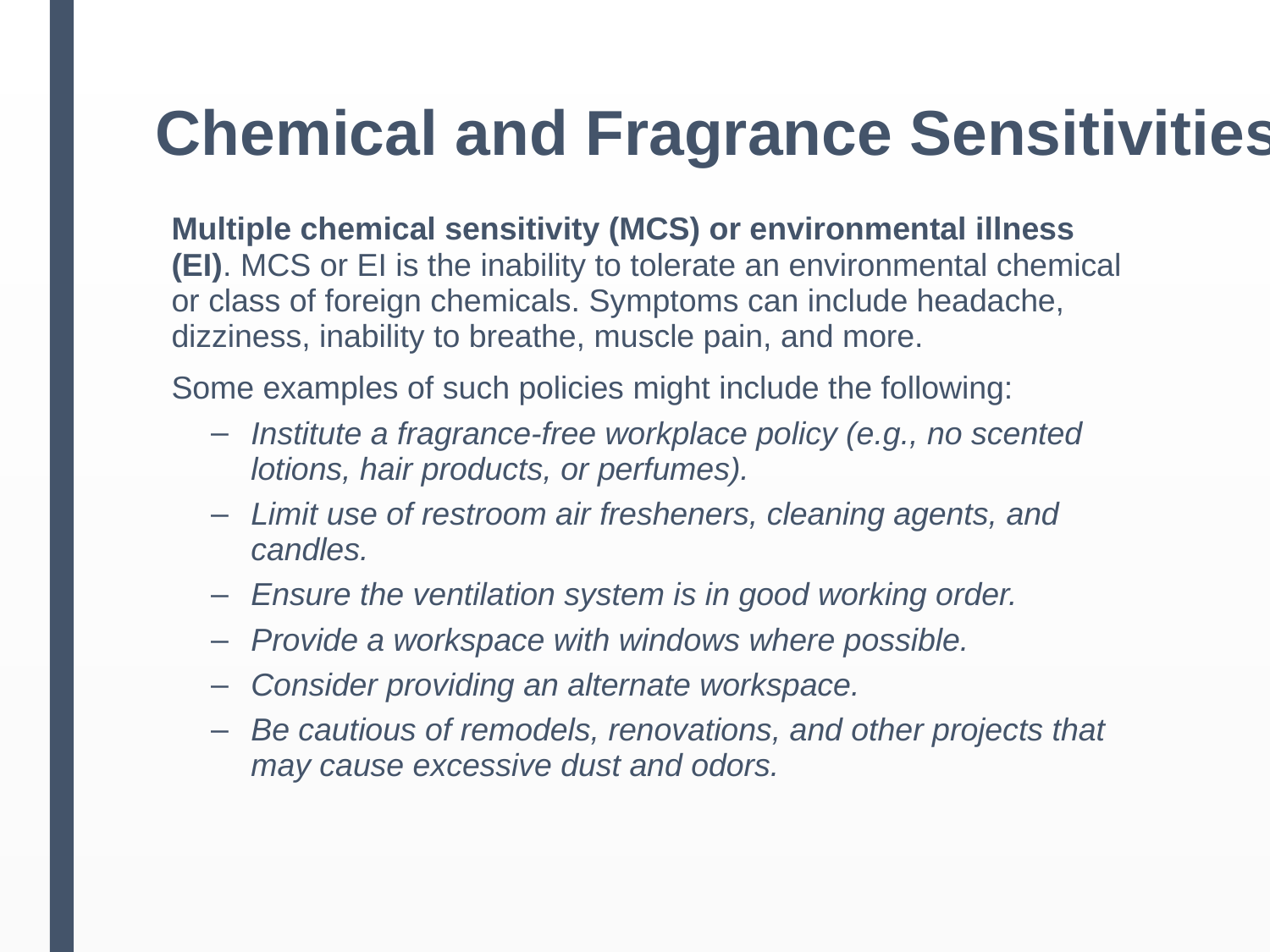

# Chemical and Fragrance Sensitivities
Multiple chemical sensitivity (MCS) or environmental illness (EI). MCS or EI is the inability to tolerate an environmental chemical or class of foreign chemicals. Symptoms can include headache, dizziness, inability to breathe, muscle pain, and more.
Some examples of such policies might include the following:
Institute a fragrance-free workplace policy (e.g., no scented lotions, hair products, or perfumes).
Limit use of restroom air fresheners, cleaning agents, and candles.
Ensure the ventilation system is in good working order.
Provide a workspace with windows where possible.
Consider providing an alternate workspace.
Be cautious of remodels, renovations, and other projects that may cause excessive dust and odors.